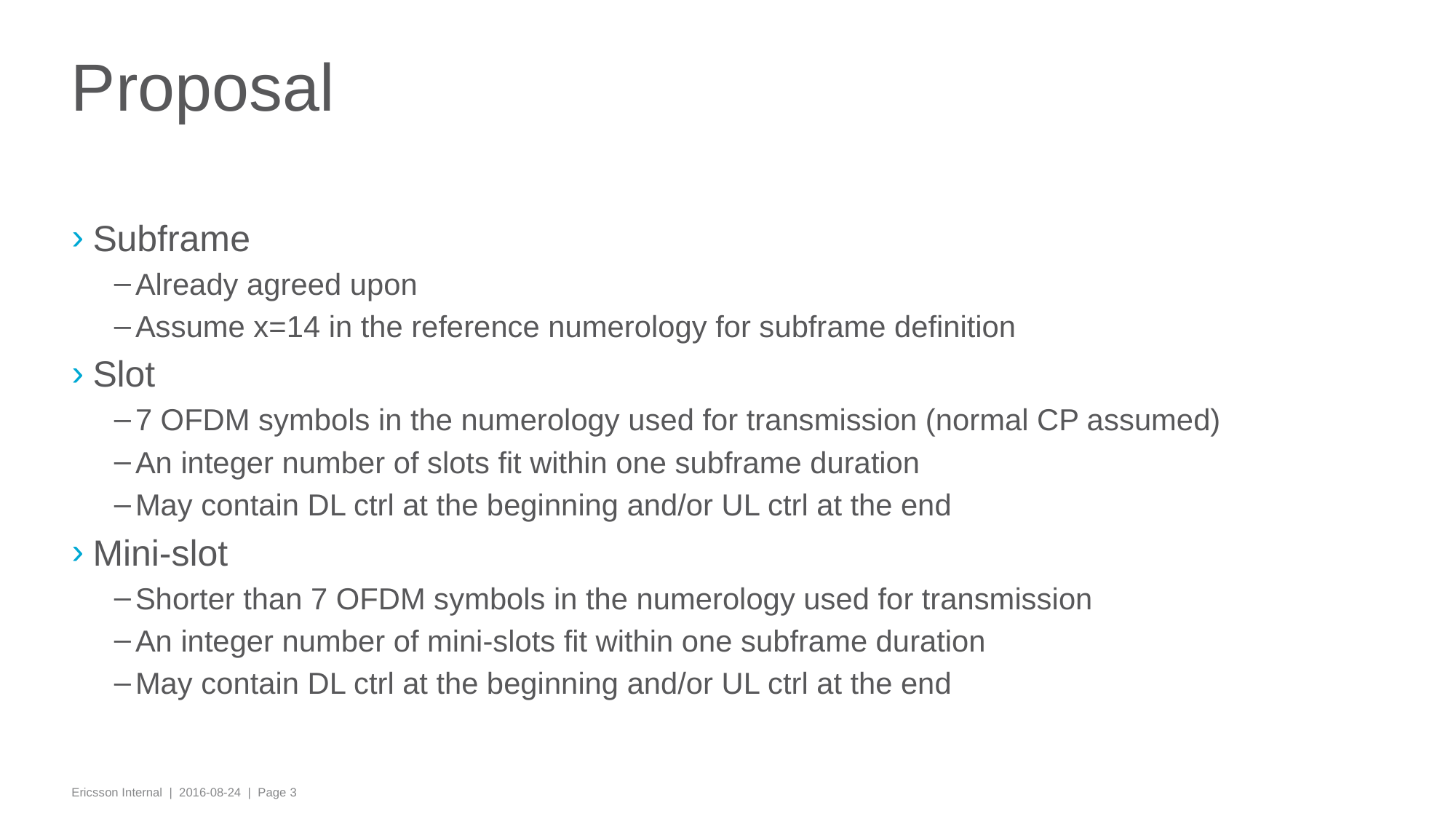

# Proposal
Subframe
Already agreed upon
Assume x=14 in the reference numerology for subframe definition
Slot
7 OFDM symbols in the numerology used for transmission (normal CP assumed)
An integer number of slots fit within one subframe duration
May contain DL ctrl at the beginning and/or UL ctrl at the end
Mini-slot
Shorter than 7 OFDM symbols in the numerology used for transmission
An integer number of mini-slots fit within one subframe duration
May contain DL ctrl at the beginning and/or UL ctrl at the end